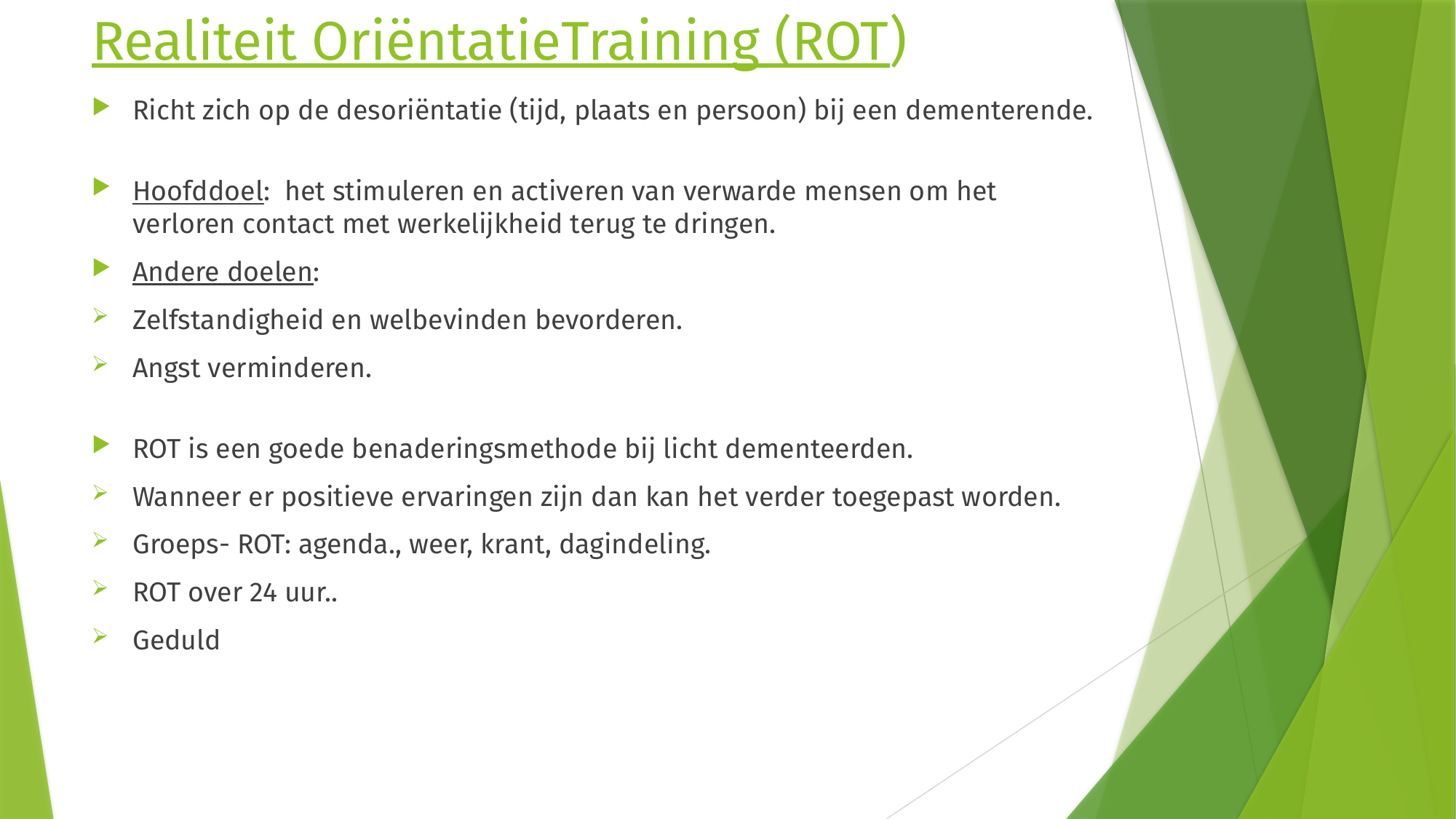

# Realiteit OriëntatieTraining (ROT)
Richt zich op de desoriëntatie (tijd, plaats en persoon) bij een dementerende.
Hoofddoel:  het stimuleren en activeren van verwarde mensen om het verloren contact met werkelijkheid terug te dringen.
Andere doelen:
Zelfstandigheid en welbevinden bevorderen.
Angst verminderen.
ROT is een goede benaderingsmethode bij licht dementeerden.
Wanneer er positieve ervaringen zijn dan kan het verder toegepast worden.
Groeps- ROT: agenda., weer, krant, dagindeling.
ROT over 24 uur..
Geduld